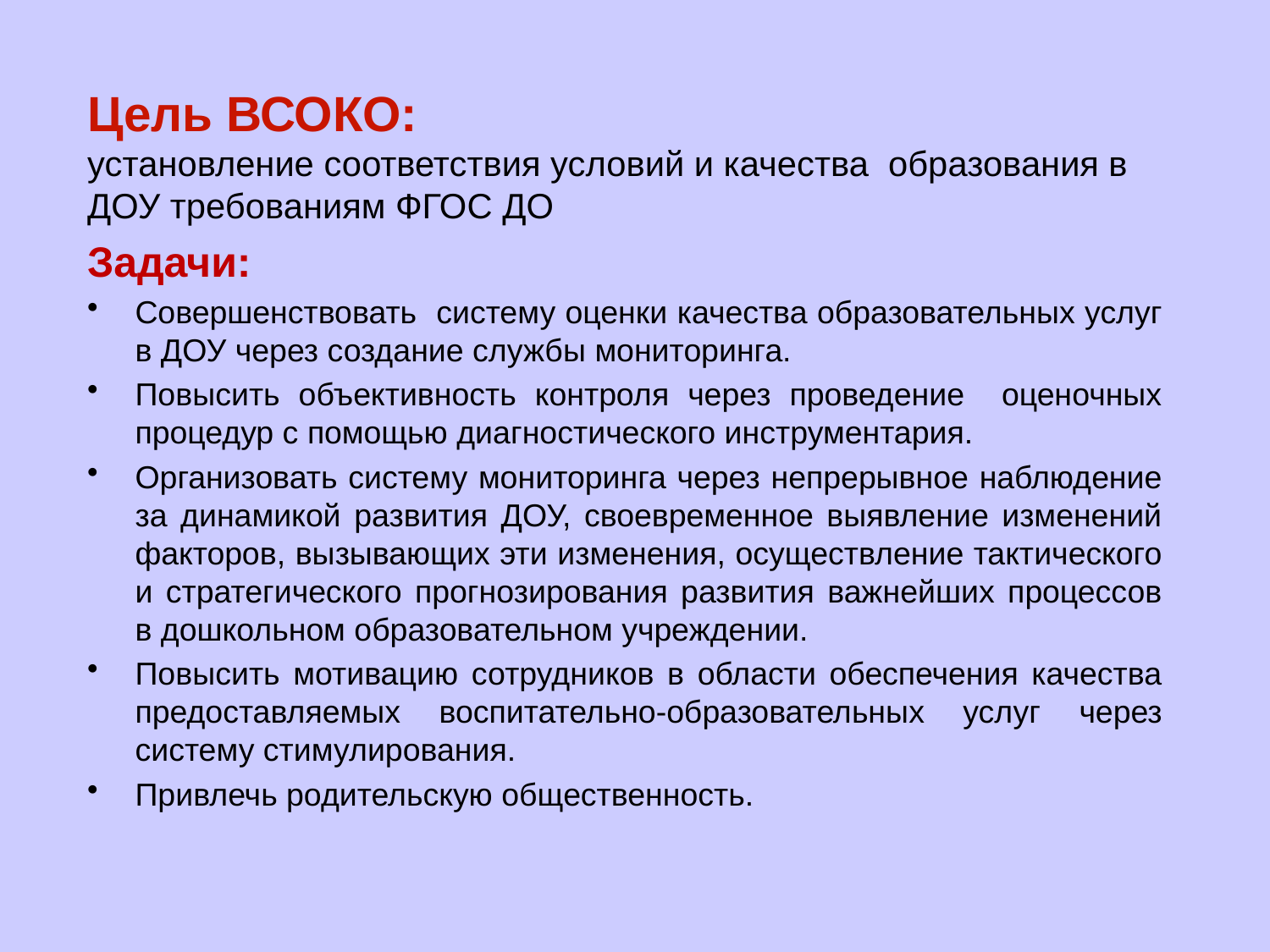

Цель ВСОКО:
установление соответствия условий и качества  образования в ДОУ требованиям ФГОС ДО
Задачи:
Совершенствовать  систему оценки качества образовательных услуг в ДОУ через создание службы мониторинга.
Повысить объективность контроля через проведение  оценочных процедур с помощью диагностического инструментария.
Организовать систему мониторинга через непрерывное наблюдение за динамикой развития ДОУ, своевременное выявление изменений факторов, вызывающих эти изменения, осуществление тактического и стратегического прогнозирования развития важнейших процессов в дошкольном образовательном учреждении.
Повысить мотивацию сотрудников в области обеспечения качества предоставляемых воспитательно-образовательных услуг через систему стимулирования.
Привлечь родительскую общественность.